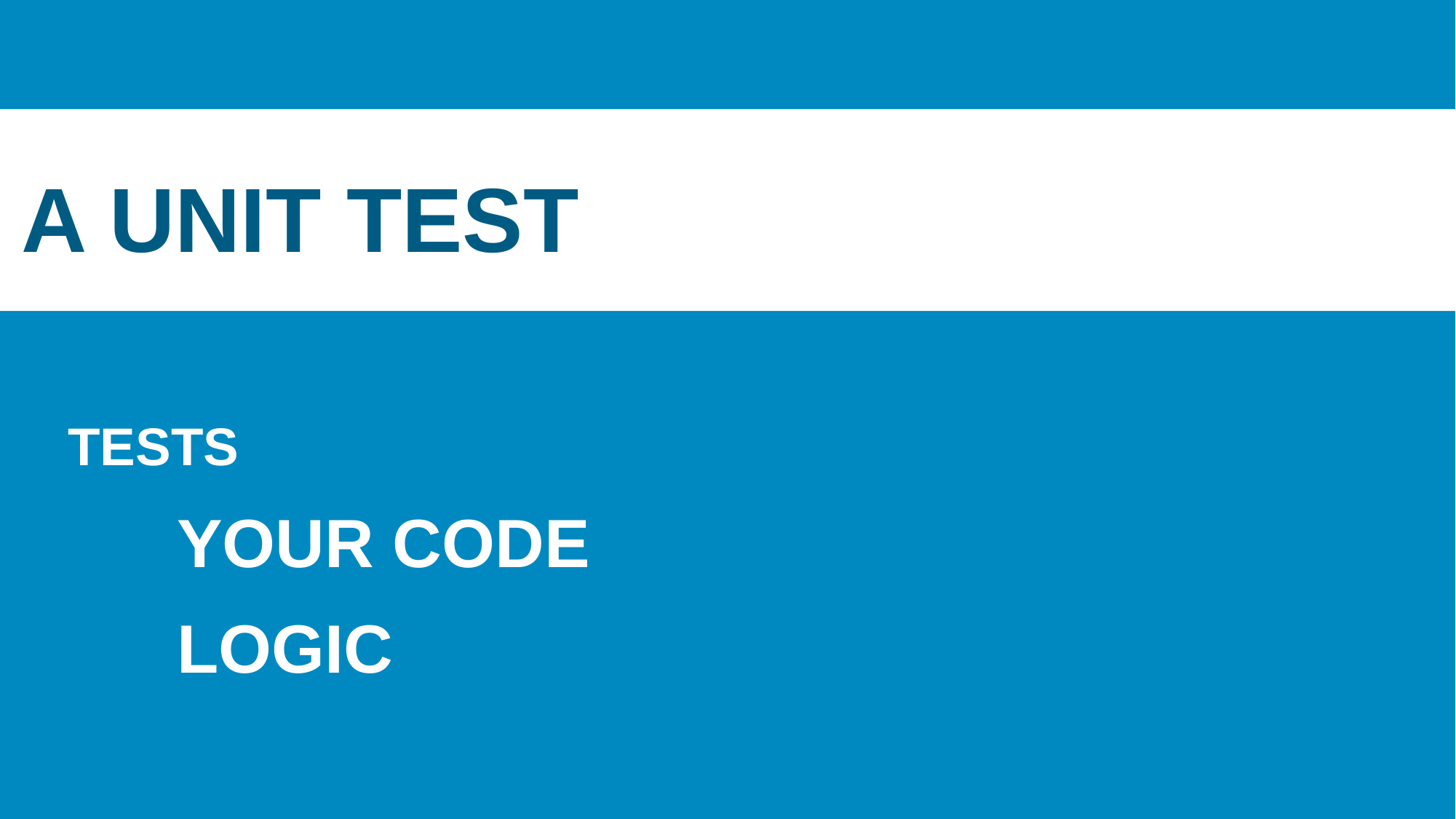

# A UNIT TEST
TESTS
	YOUR CODE
	LOGIC